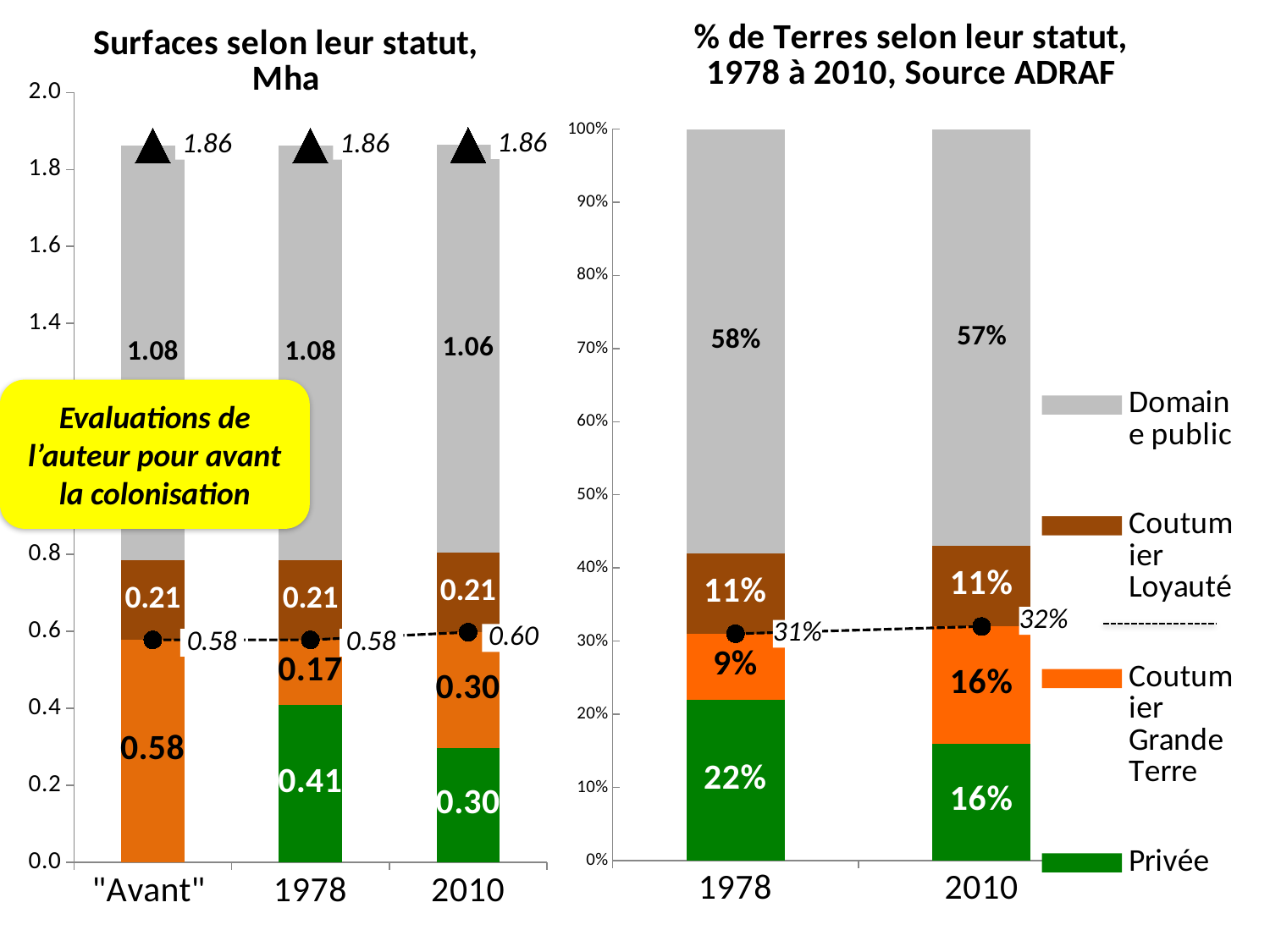

### Chart: % de Terres selon leur statut,
1978 à 2010, Source ADRAF

| Category | Privée | Coutumier Grande Terre | Coutumier Loyauté | Domaine public | Total Grande Terre |
|---|---|---|---|---|---|
| 1978.0 | 0.22 | 0.09 | 0.11 | 0.58 | 0.31 |
| 2010.0 | 0.16 | 0.16 | 0.11 | 0.57 | 0.32 |

### Chart: Surfaces selon leur statut, Mha

| Category | Surface du privé | Coutumières , grande Terre | Coutumières , Iles Loyauté | Domaine public | Total | Total Grande Terre |
|---|---|---|---|---|---|---|
| "Avant"  | 0.0 | 0.57778 | 0.20658 | 1.07764 | 1.862 | 0.57778 |
| 1978 | 0.40876 | 0.16902 | 0.20658 | 1.07764 | 1.862 | 0.57778 |
| 2010 | 0.29728 | 0.30048 | 0.20658 | 1.05906 | 1.8634 | 0.59776 |
Evaluations de l’auteur pour avant la colonisation